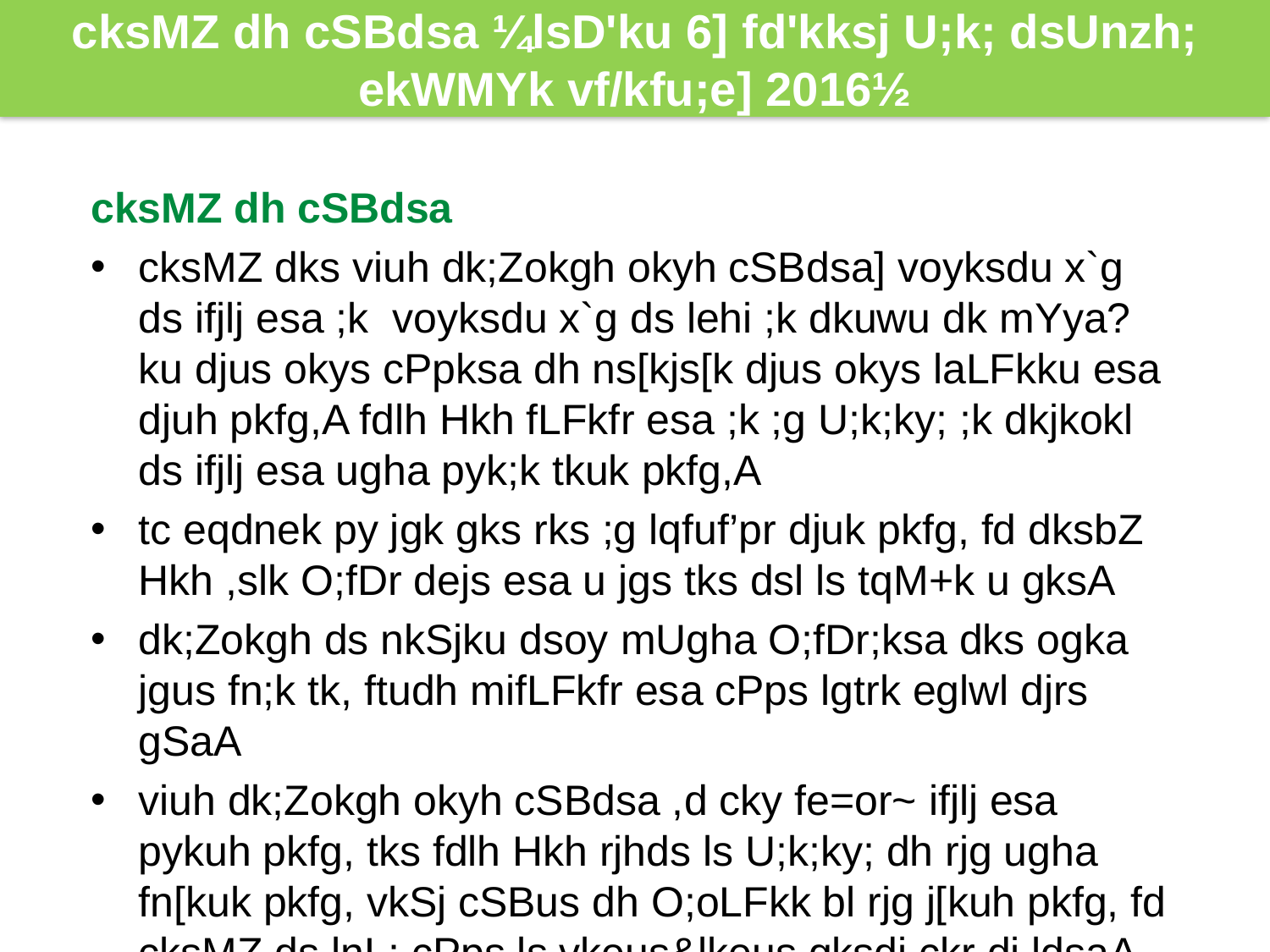

cksMZ dh cSBdsa ¼lsD'ku 6] fd'kksj U;k; dsUnzh; ekWMYk vf/kfu;e] 2016½
cksMZ dh cSBdsa
cksMZ dks viuh dk;Zokgh okyh cSBdsa] voyksdu x`g ds ifjlj esa ;k  voyksdu x`g ds lehi ;k dkuwu dk mYya?ku djus okys cPpksa dh ns[kjs[k djus okys laLFkku esa djuh pkfg,A fdlh Hkh fLFkfr esa ;k ;g U;k;ky; ;k dkjkokl ds ifjlj esa ugha pyk;k tkuk pkfg,A
tc eqdnek py jgk gks rks ;g lqfuf’pr djuk pkfg, fd dksbZ Hkh ,slk O;fDr dejs esa u jgs tks dsl ls tqM+k u gksA
dk;Zokgh ds nkSjku dsoy mUgha O;fDr;ksa dks ogka jgus fn;k tk, ftudh mifLFkfr esa cPps lgtrk eglwl djrs gSaA
viuh dk;Zokgh okyh cSBdsa ,d cky fe=or~ ifjlj esa pykuh pkfg, tks fdlh Hkh rjhds ls U;k;ky; dh rjg ugha fn[kuk pkfg, vkSj cSBus dh O;oLFkk bl rjg j[kuh pkfg, fd cksMZ ds lnL; cPps ls vkeus&lkeus gksdj ckr dj ldsaA